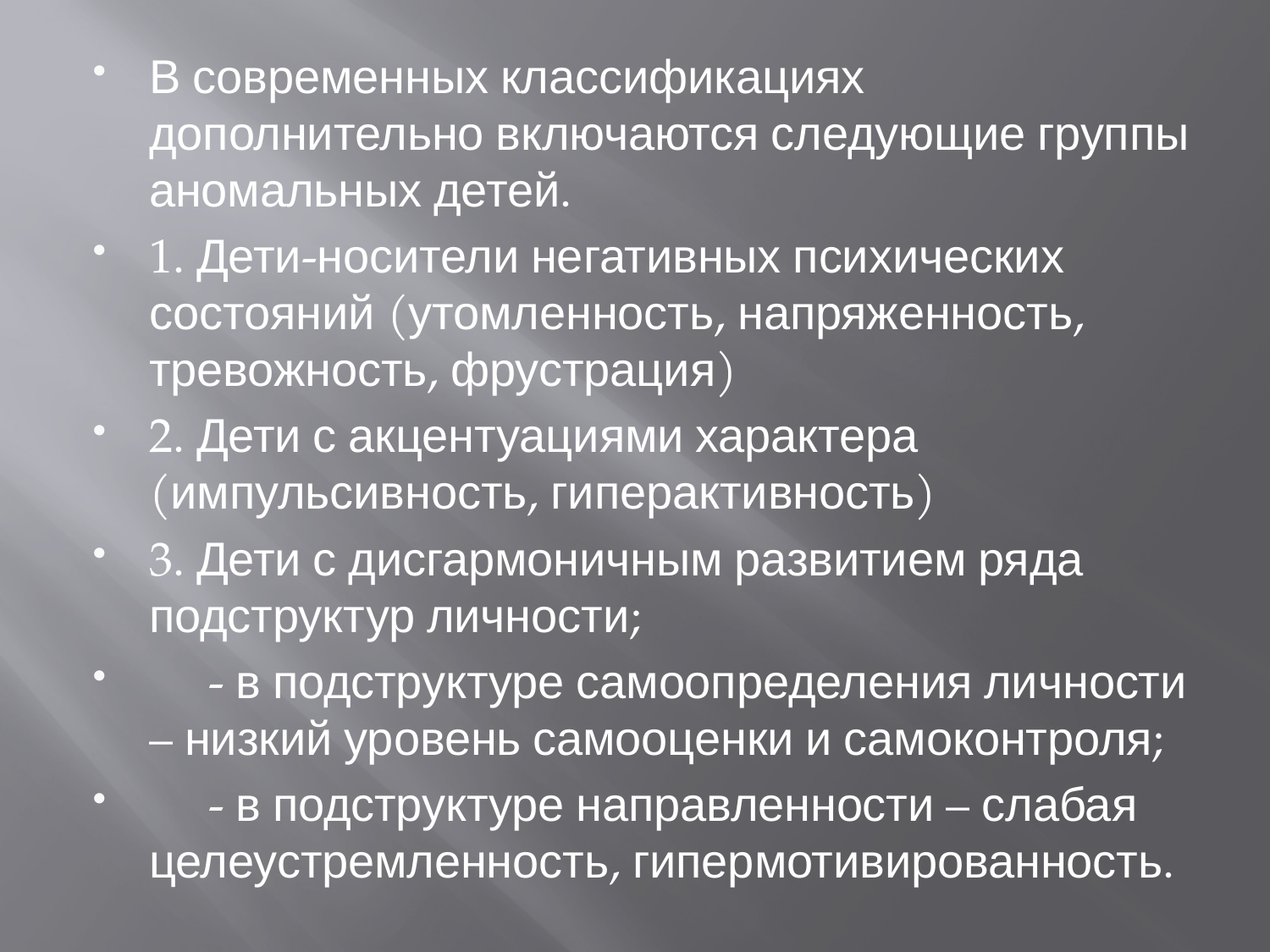

В современных классификациях дополнительно включаются следующие группы аномальных детей.
1. Дети-носители негативных психических состояний (утомленность, напряженность, тревожность, фрустрация)
2. Дети с акцентуациями характера (импульсивность, гиперактивность)
3. Дети с дисгармоничным развитием ряда подструктур личности;
     - в подструктуре самоопределения личности – низкий уровень самооценки и самоконтроля;
     - в подструктуре направленности – слабая целеустремленность, гипермотивированность.